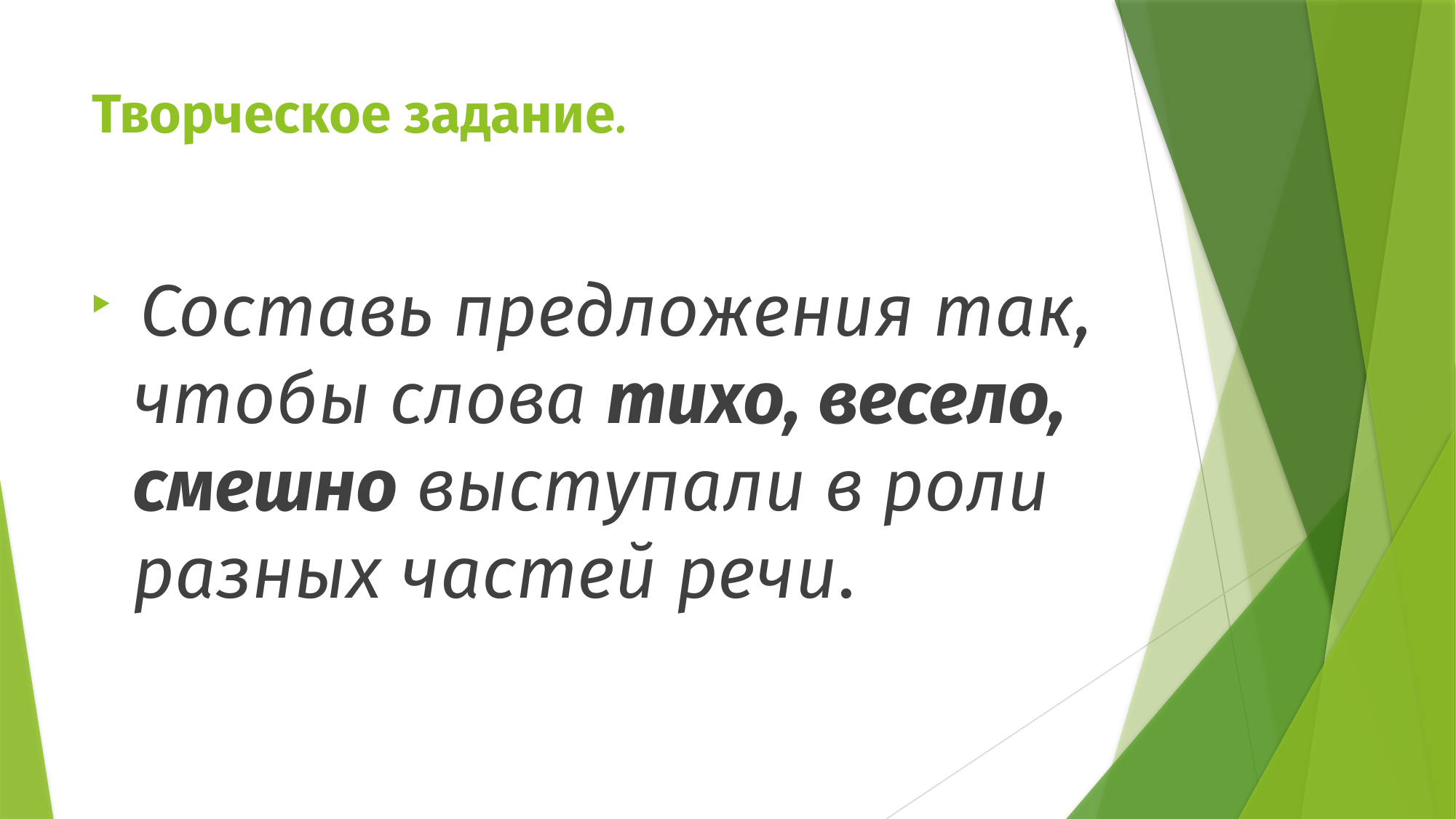

# Творческое задание.
 Составь предложения так, чтобы слова тихо, весело, смешно выступали в роли разных частей речи.